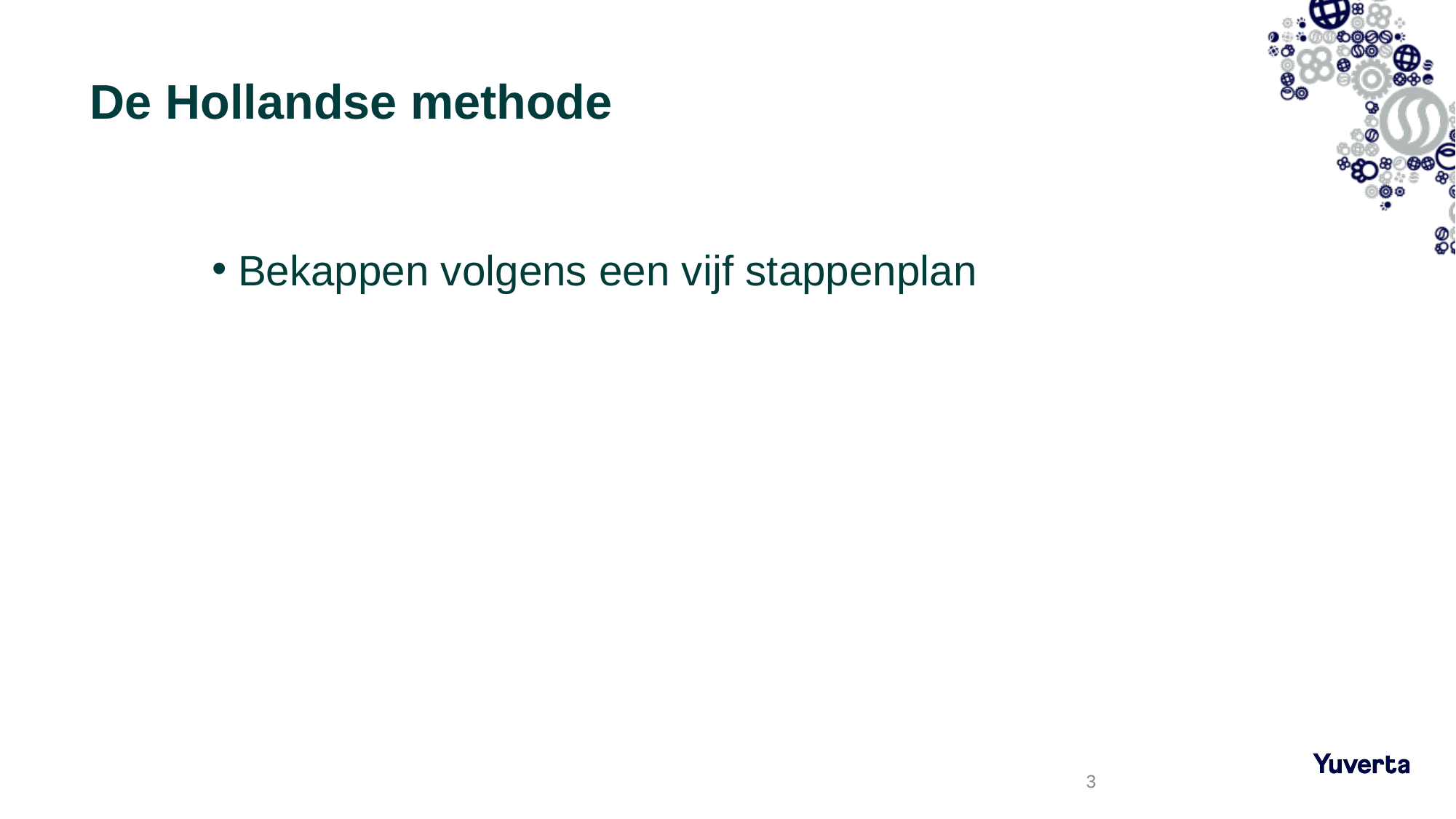

# De Hollandse methode

Bekappen volgens een vijf stappenplan
3